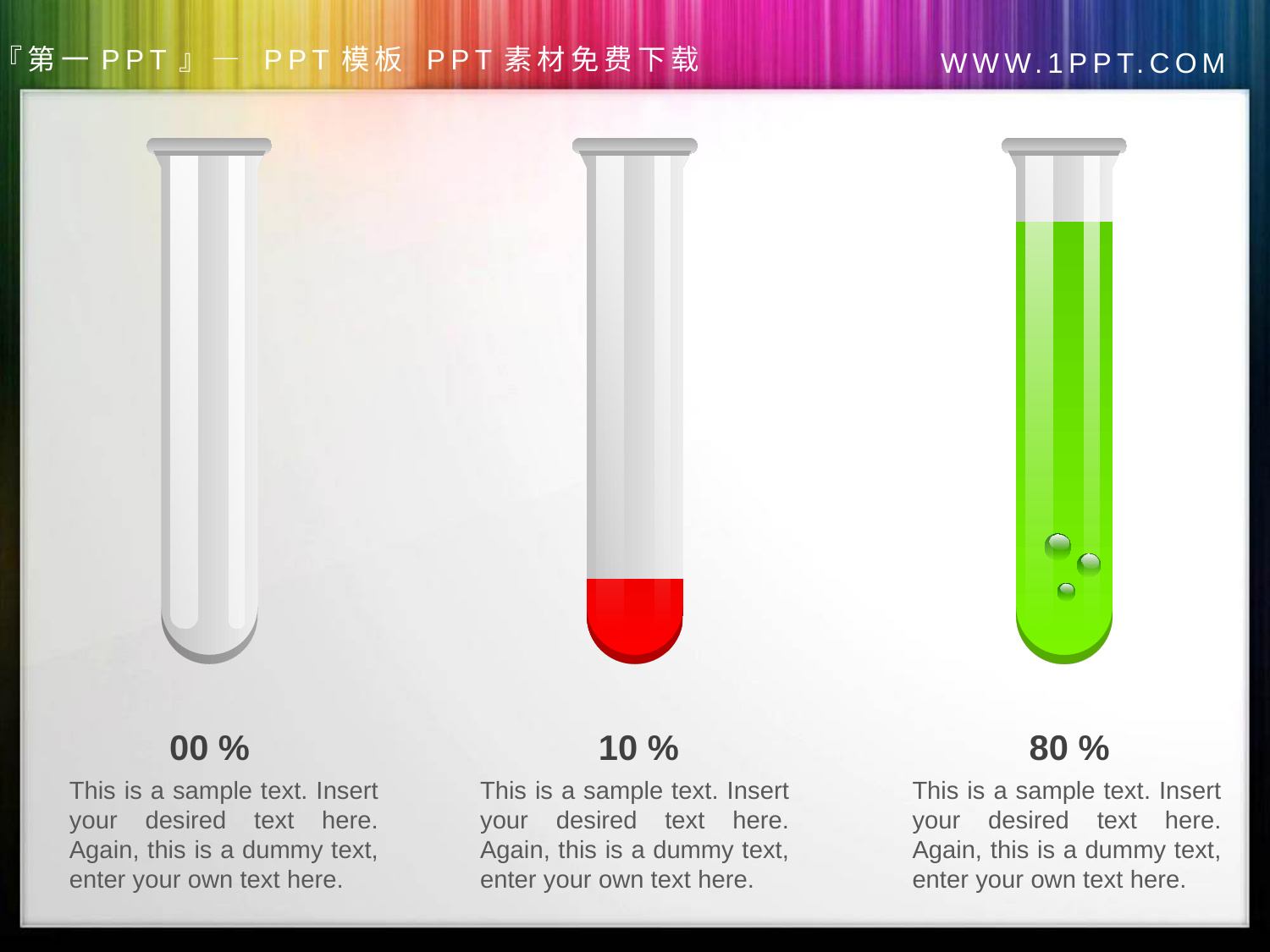

00 %
10 %
80 %
This is a sample text. Insert your desired text here. Again, this is a dummy text, enter your own text here.
This is a sample text. Insert your desired text here. Again, this is a dummy text, enter your own text here.
This is a sample text. Insert your desired text here. Again, this is a dummy text, enter your own text here.